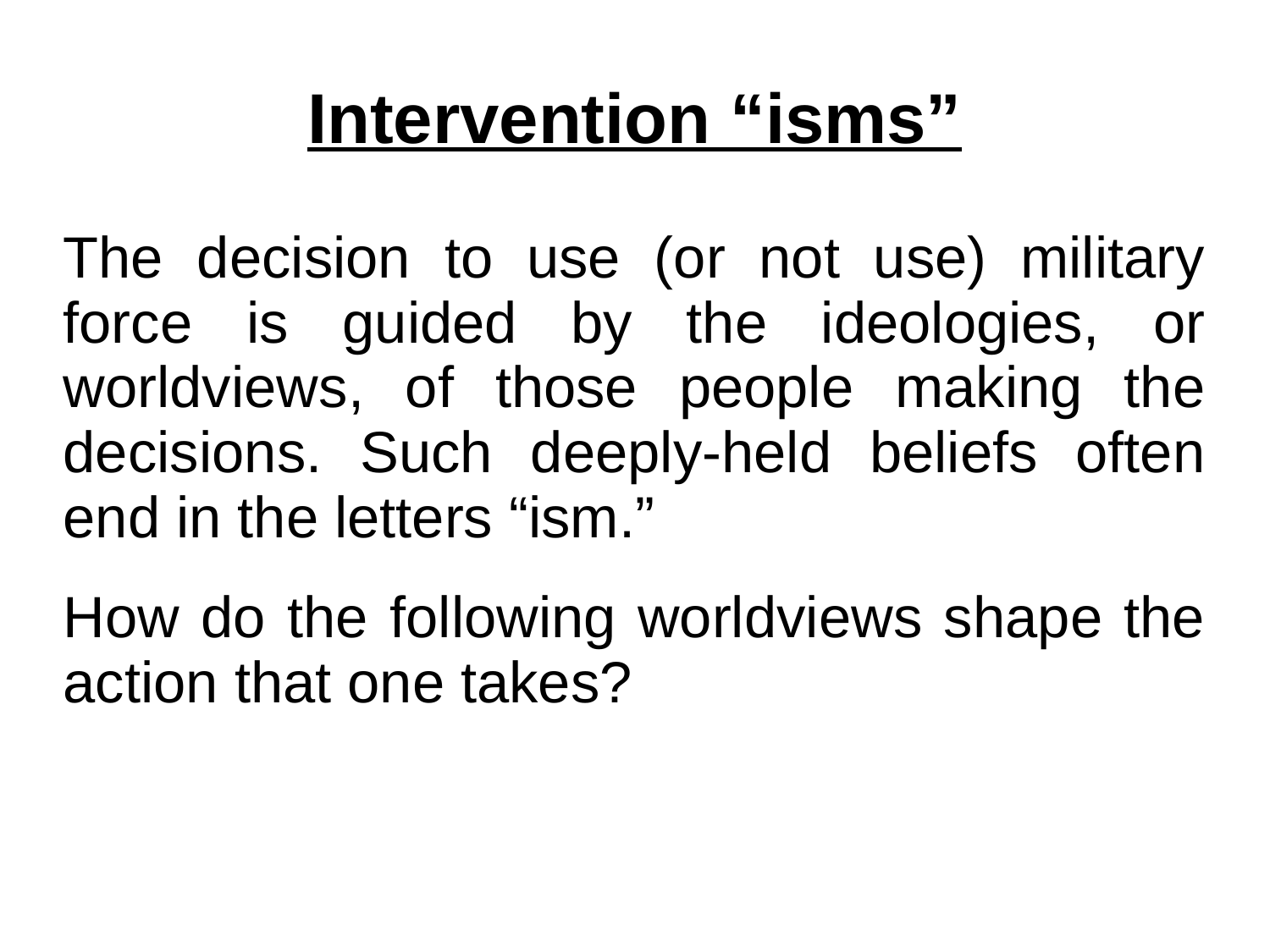

Intervention “isms”
The decision to use (or not use) military force is guided by the ideologies, or worldviews, of those people making the decisions. Such deeply-held beliefs often end in the letters “ism.”

How do the following worldviews shape the action that one takes?